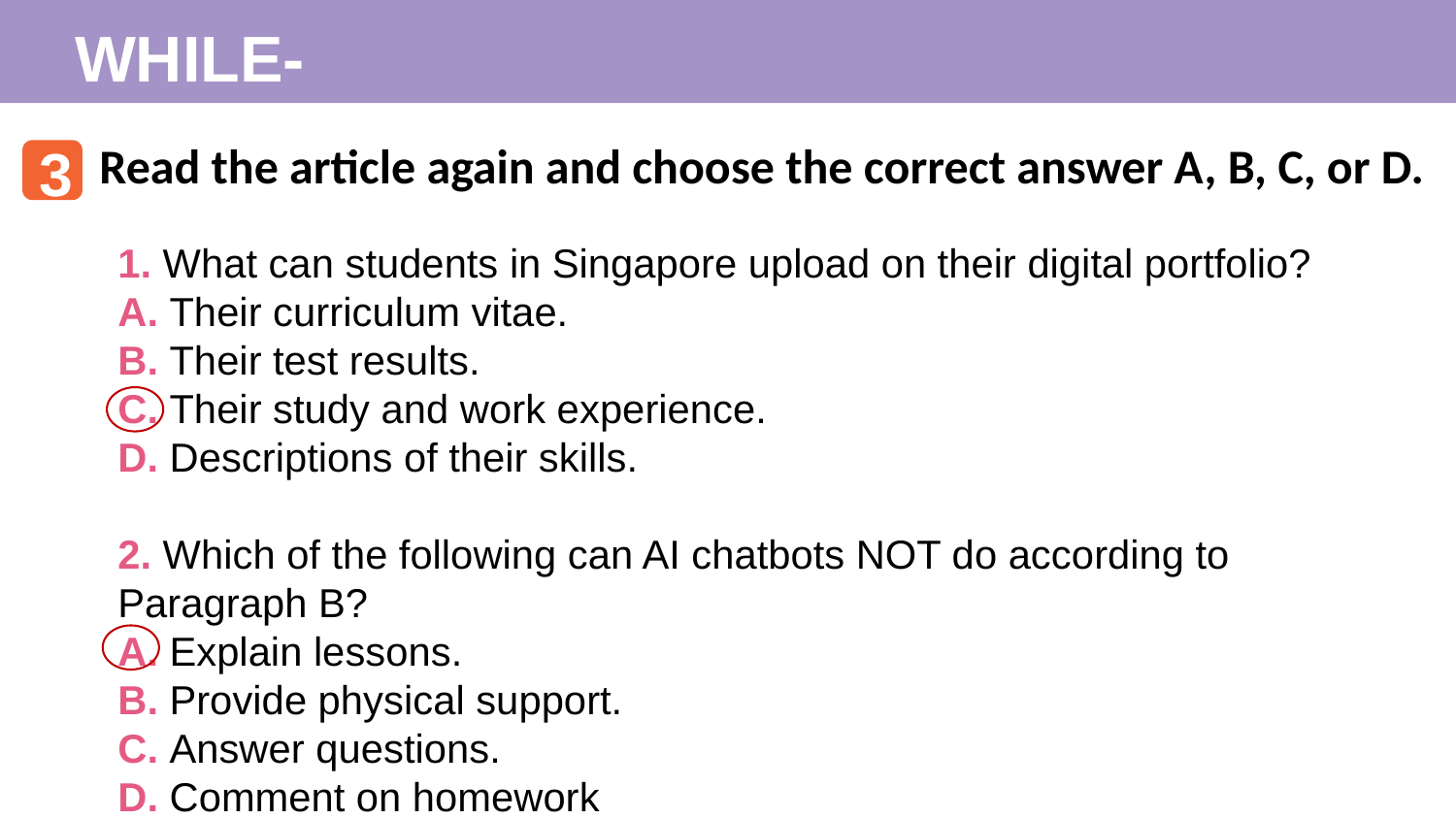

WHILE-READING
Read the article again and choose the correct answer A, B, C, or D.
3

1. What can students in Singapore upload on their digital portfolio?
A. Their curriculum vitae.
B. Their test results.
C. Their study and work experience.
D. Descriptions of their skills.

2. Which of the following can AI chatbots NOT do according to Paragraph B?
A. Explain lessons.
B. Provide physical support.
C. Answer questions.
D. Comment on homework